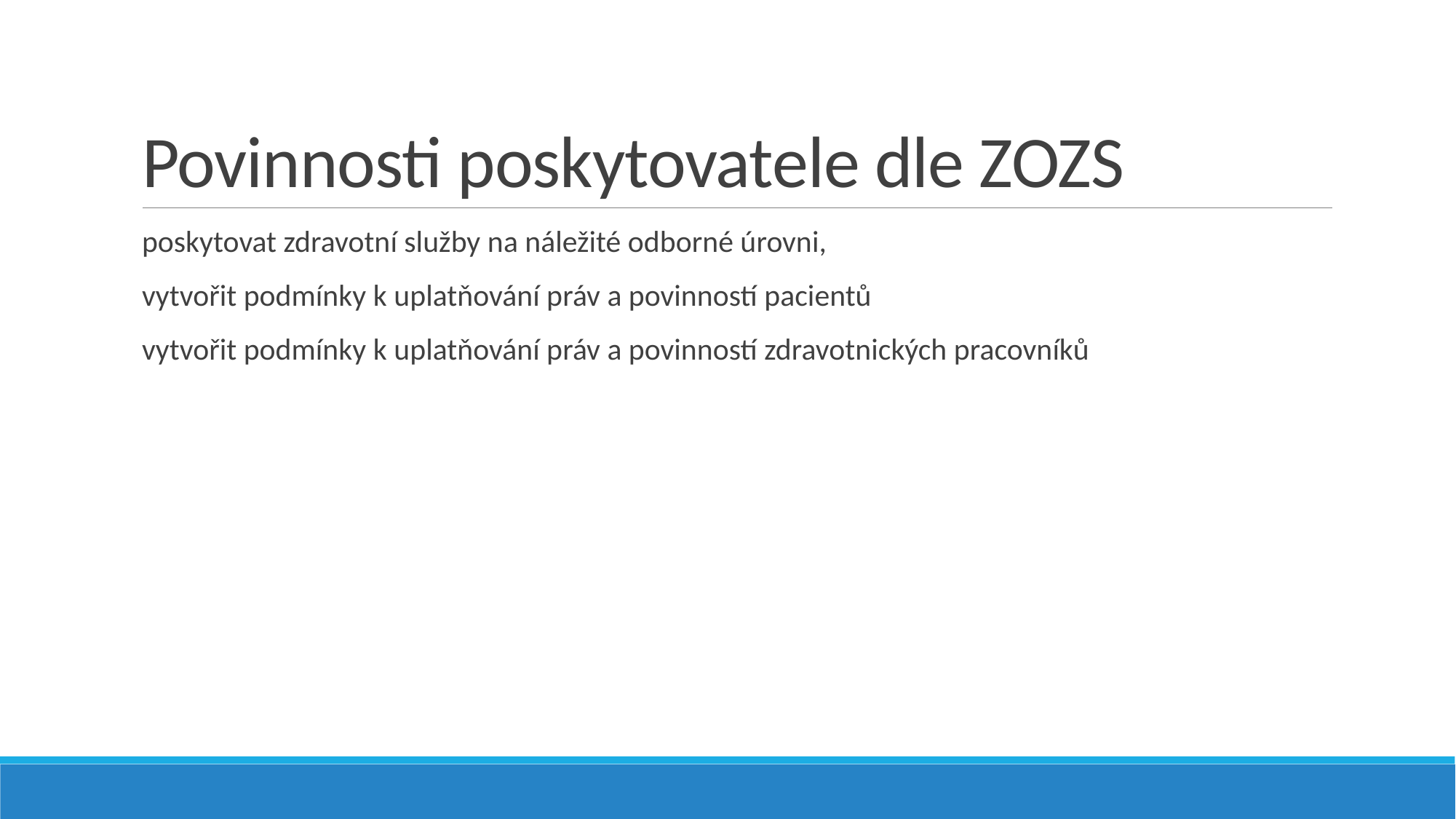

# Povinnosti poskytovatele dle ZOZS
poskytovat zdravotní služby na náležité odborné úrovni,
vytvořit podmínky k uplatňování práv a povinností pacientů
vytvořit podmínky k uplatňování práv a povinností zdravotnických pracovníků